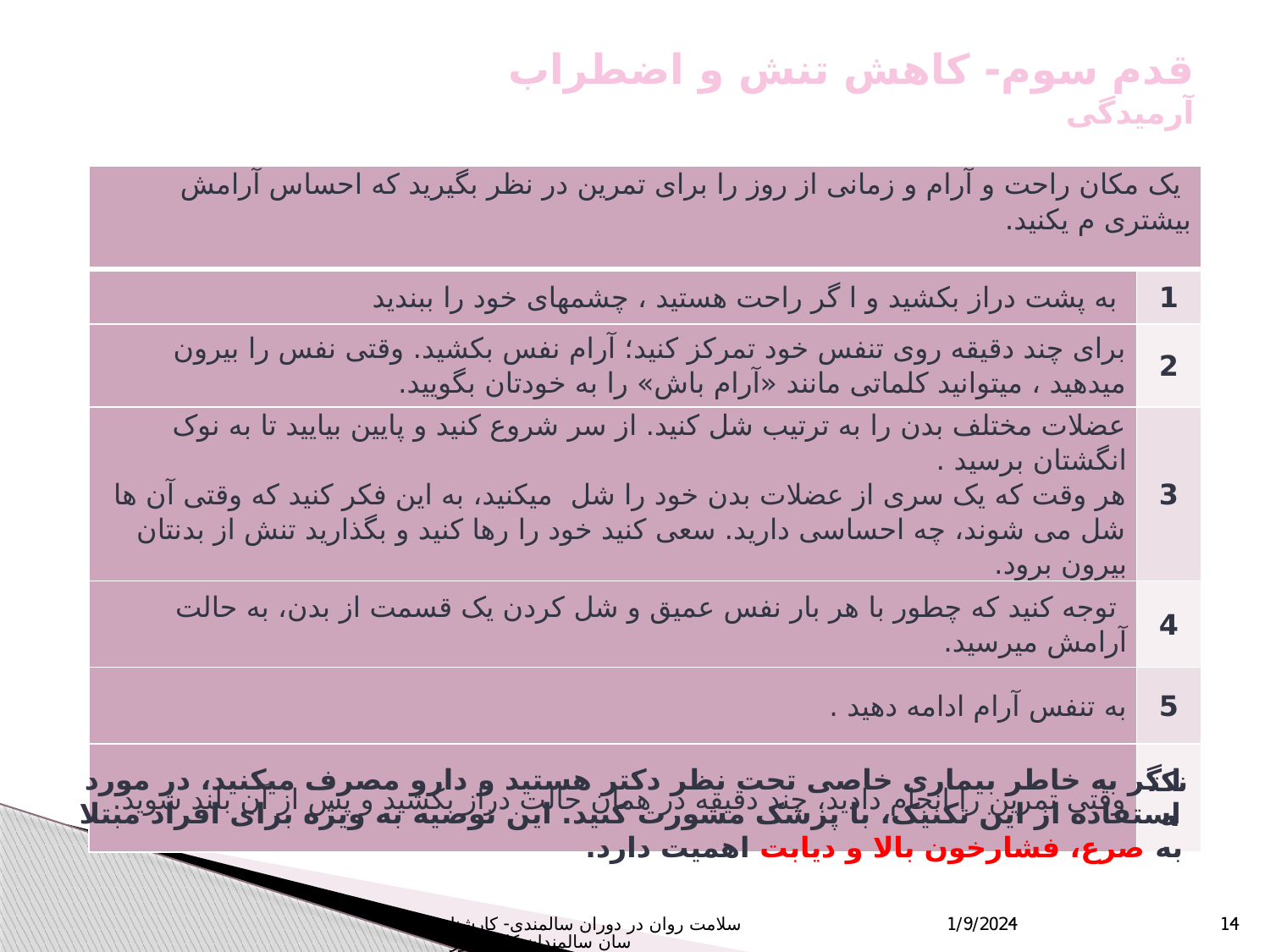

# قدم سوم- کاهش تنش و اضطراب آرمیدگی
| یک مکان راحت و آرام و زمانی از روز را برای تمرین در نظر بگیرید که احساس آرامش بیشتری م یکنید. |  |
| --- | --- |
| به پشت دراز بکشید و ا گر راحت هستید ، چشمهای خود را ببندید | 1 |
| برای چند دقیقه روی تنفس خود تمرکز کنید؛ آرام نفس بکشید. وقتی نفس را بیرون میدهید ، میتوانید کلماتی مانند «آرام باش» را به خودتان بگویید. | 2 |
| عضلات مختلف بدن را به ترتیب شل کنید. از سر شروع کنید و پایین بیایید تا به نوک انگشتان برسید . هر وقت که یک سری از عضلات بدن خود را شل میکنید، به این فکر کنید که وقتی آن ها شل می شوند، چه احساسی دارید. سعی کنید خود را رها کنید و بگذارید تنش از بدنتان بیرون برود. | 3 |
| توجه کنید که چطور با هر بار نفس عمیق و شل کردن یک قسمت از بدن، به حالت آرامش میرسید. | 4 |
| به تنفس آرام ادامه دهید . | 5 |
| وقتی تمرین را انجام دادید، چند دقیقه در همان حالت دراز بکشید و پس از آن بلند شوید. | نکته |
ا گر به خاطر بیماری خاصی تحت نظر دکتر هستید و دارو مصرف میکنید، در مورد استفاده از این تکنیک، با پزشک مشورت کنید. این توصیه به ویژه برای افراد مبتلا به صرع، فشارخون بالا و دیابت اهمیت دارد.
سلامت روان در دوران سالمندی- کارشناسان سالمندان کل کشور
1/9/2024
14